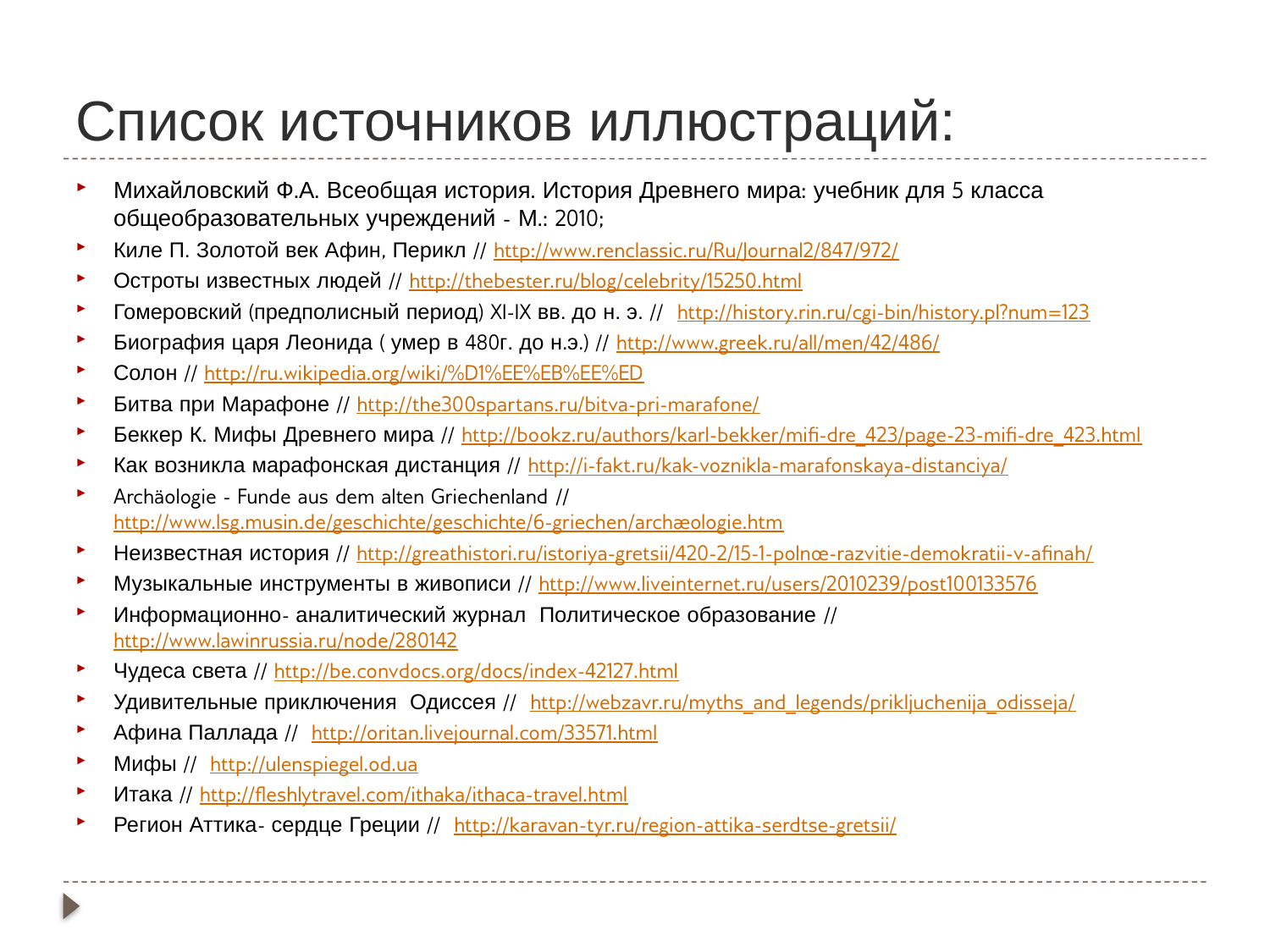

# Список источников иллюстраций:
Михайловский Ф.А. Всеобщая история. История Древнего мира: учебник для 5 класса общеобразовательных учреждений - М.: 2010;
Киле П. Золотой век Афин, Перикл // http://www.renclassic.ru/Ru/Journal2/847/972/
Остроты известных людей // http://thebester.ru/blog/celebrity/15250.html
Гомеровский (предполисный период) XI-IX вв. до н. э. //  http://history.rin.ru/cgi-bin/history.pl?num=123
Биография царя Леонида ( умер в 480г. до н.э.) // http://www.greek.ru/all/men/42/486/
Солон // http://ru.wikipedia.org/wiki/%D1%EE%EB%EE%ED
Битва при Марафоне // http://the300spartans.ru/bitva-pri-marafone/
Беккер К. Мифы Древнего мира // http://bookz.ru/authors/karl-bekker/mifi-dre_423/page-23-mifi-dre_423.html
Как возникла марафонская дистанция // http://i-fakt.ru/kak-voznikla-marafonskaya-distanciya/
Archäologie - Funde aus dem alten Griechenland // http://www.lsg.musin.de/geschichte/geschichte/6-griechen/archaeologie.htm
Неизвестная история // http://greathistori.ru/istoriya-gretsii/420-2/15-1-polnoe-razvitie-demokratii-v-afinah/
Музыкальные инструменты в живописи // http://www.liveinternet.ru/users/2010239/post100133576
Информационно- аналитический журнал  Политическое образование //  http://www.lawinrussia.ru/node/280142
Чудеса света // http://be.convdocs.org/docs/index-42127.html
Удивительные приключения  Одиссея //  http://webzavr.ru/myths_and_legends/prikljuchenija_odisseja/
Афина Паллада //  http://oritan.livejournal.com/33571.html
Мифы //  http://ulenspiegel.od.ua
Итака // http://fleshlytravel.com/ithaka/ithaca-travel.html
Регион Аттика- сердце Греции //  http://karavan-tyr.ru/region-attika-serdtse-gretsii/